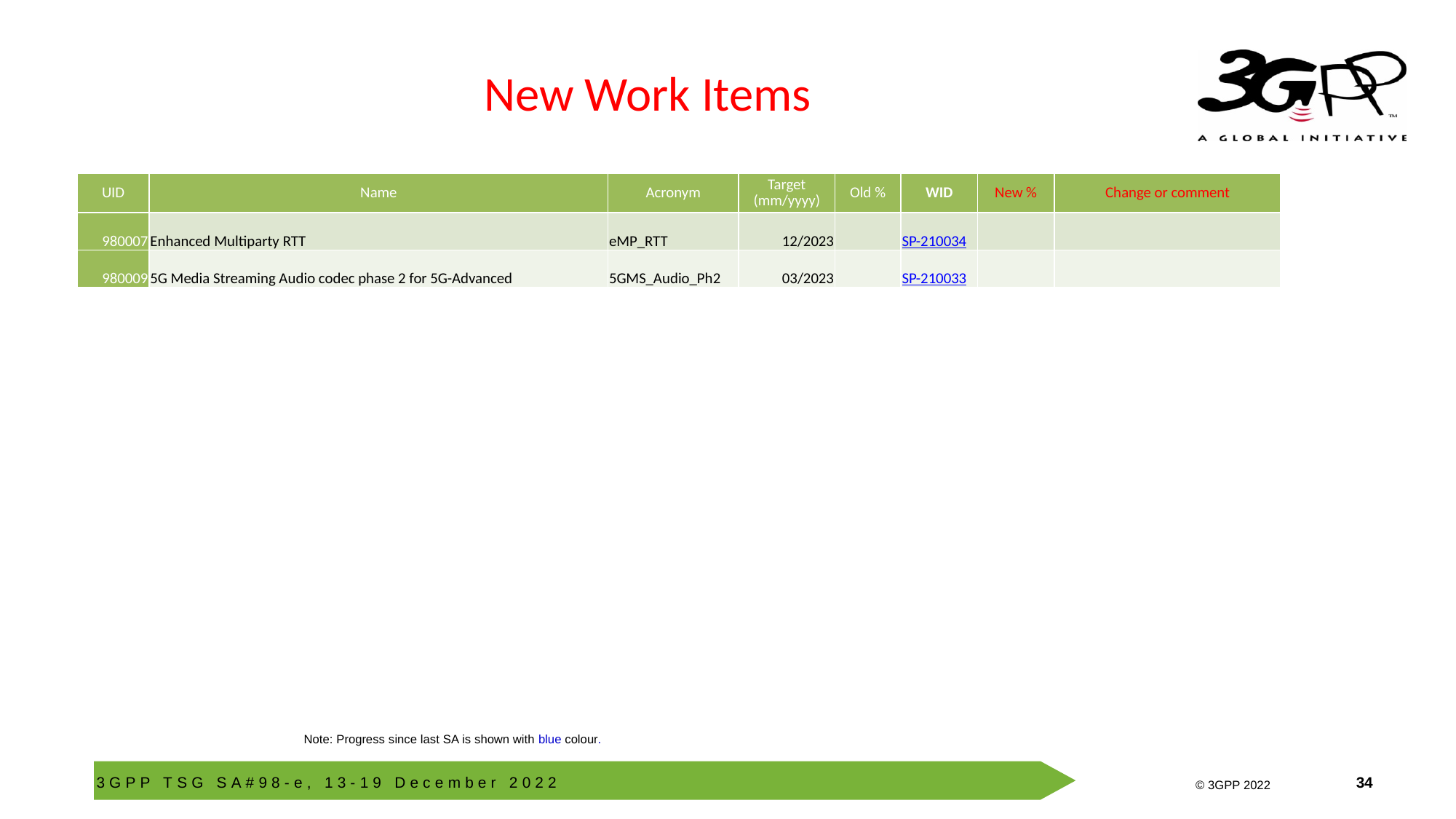

# New Work Items
| UID | Name | Acronym | Target (mm/yyyy) | Old % | WID | New % | Change or comment |
| --- | --- | --- | --- | --- | --- | --- | --- |
| 980007 | Enhanced Multiparty RTT | eMP\_RTT | 12/2023 |  | SP-210034 |  |  |
| 980009 | 5G Media Streaming Audio codec phase 2 for 5G-Advanced | 5GMS\_Audio\_Ph2 | 03/2023 |  | SP-210033 |  |  |
Note: Progress since last SA is shown with blue colour.